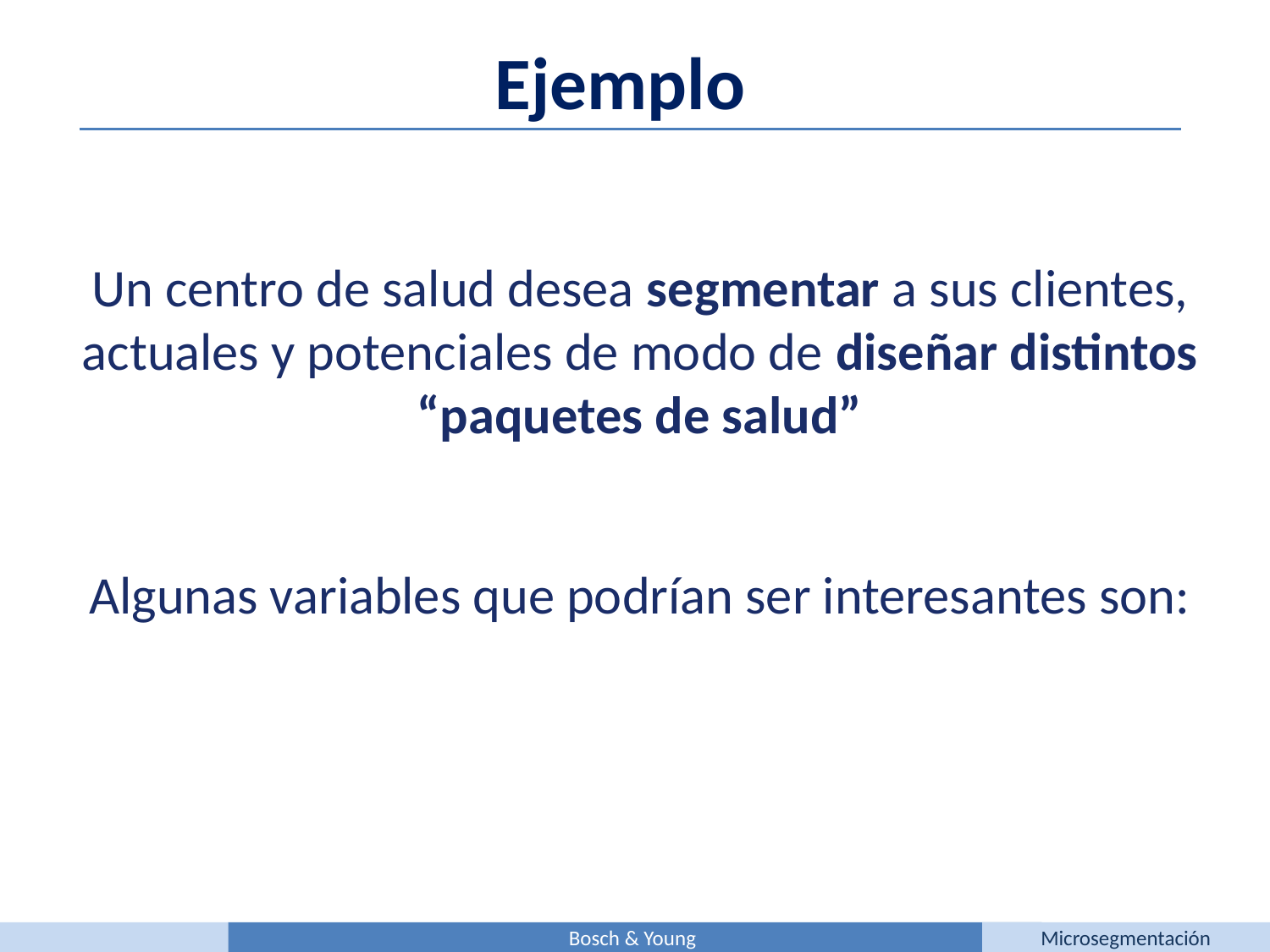

Ejemplo
Un centro de salud desea segmentar a sus clientes, actuales y potenciales de modo de diseñar distintos “paquetes de salud”

Algunas variables que podrían ser interesantes son:

Bosch & Young
Microsegmentación